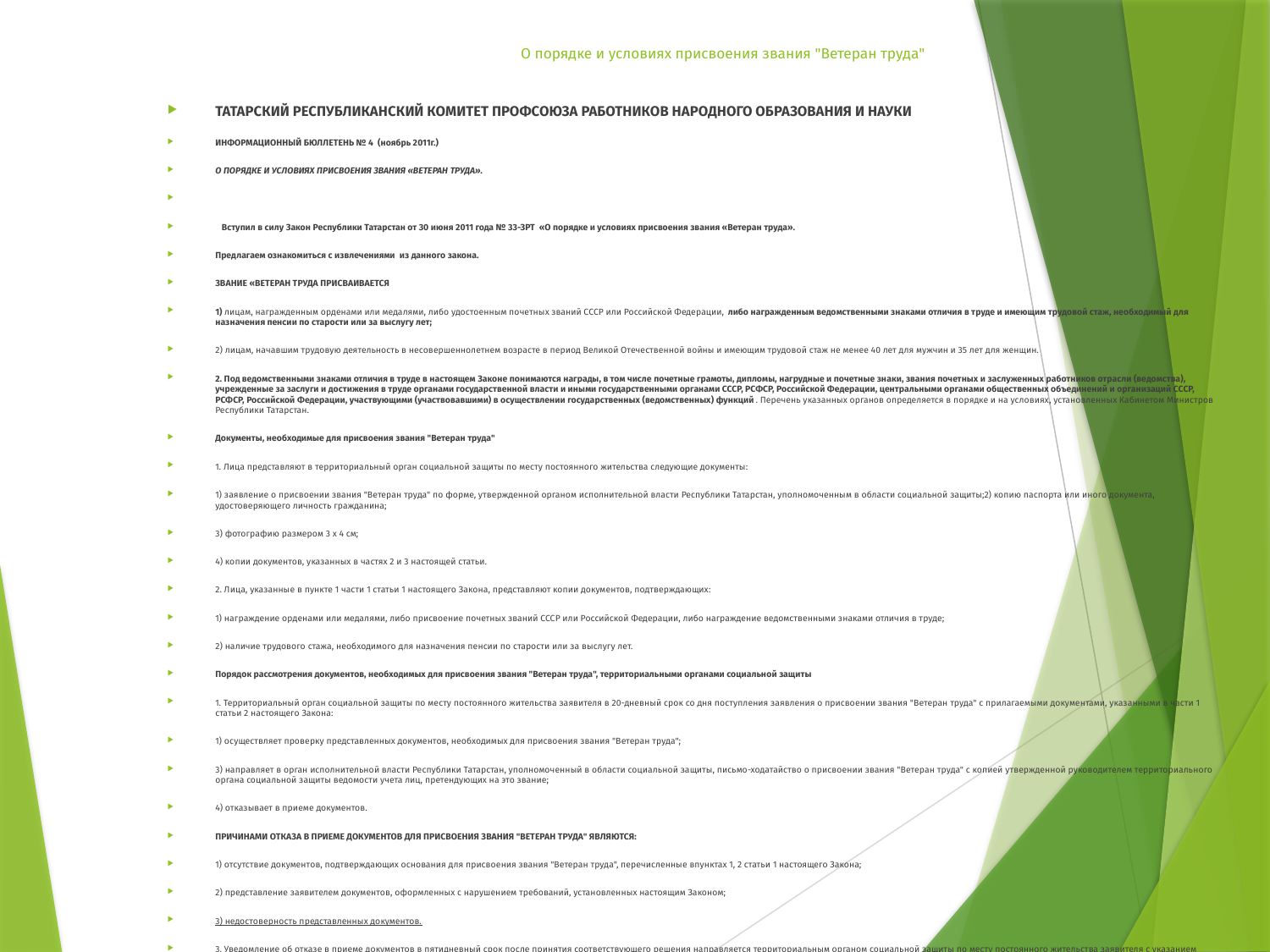

# О порядке и условиях присвоения звания "Ветеран труда"
ТАТАРСКИЙ РЕСПУБЛИКАНСКИЙ КОМИТЕТ ПРОФСОЮЗА РАБОТНИКОВ НАРОДНОГО ОБРАЗОВАНИЯ И НАУКИ
ИНФОРМАЦИОННЫЙ БЮЛЛЕТЕНЬ № 4  (ноябрь 2011г.)
О ПОРЯДКЕ И УСЛОВИЯХ ПРИСВОЕНИЯ ЗВАНИЯ «ВЕТЕРАН ТРУДА».

   Вступил в силу Закон Республики Татарстан от 30 июня 2011 года № 33-ЗРТ  «О порядке и условиях присвоения звания «Ветеран труда».
Предлагаем ознакомиться с извлечениями  из данного закона.
ЗВАНИЕ «ВЕТЕРАН ТРУДА ПРИСВАИВАЕТСЯ
1) лицам, награжденным орденами или медалями, либо удостоенным почетных званий СССР или Российской Федерации, либо награжденным ведомственными знаками отличия в труде и имеющим трудовой стаж, необходимый для назначения пенсии по старости или за выслугу лет;
2) лицам, начавшим трудовую деятельность в несовершеннолетнем возрасте в период Великой Отечественной войны и имеющим трудовой стаж не менее 40 лет для мужчин и 35 лет для женщин.
2. Под ведомственными знаками отличия в труде в настоящем Законе понимаются награды, в том числе почетные грамоты, дипломы, нагрудные и почетные знаки, звания почетных и заслуженных работников отрасли (ведомства), учрежденные за заслуги и достижения в труде органами государственной власти и иными государственными органами СССР, РСФСР, Российской Федерации, центральными органами общественных объединений и организаций СССР, РСФСР, Российской Федерации, участвующими (участвовавшими) в осуществлении государственных (ведомственных) функций. Перечень указанных органов определяется в порядке и на условиях, установленных Кабинетом Министров Республики Татарстан.
Документы, необходимые для присвоения звания "Ветеран труда"
1. Лица представляют в территориальный орган социальной защиты по месту постоянного жительства следующие документы:
1) заявление о присвоении звания "Ветеран труда" по форме, утвержденной органом исполнительной власти Республики Татарстан, уполномоченным в области социальной защиты;2) копию паспорта или иного документа, удостоверяющего личность гражданина;
3) фотографию размером 3 х 4 см;
4) копии документов, указанных в частях 2 и 3 настоящей статьи.
2. Лица, указанные в пункте 1 части 1 статьи 1 настоящего Закона, представляют копии документов, подтверждающих:
1) награждение орденами или медалями, либо присвоение почетных званий СССР или Российской Федерации, либо награждение ведомственными знаками отличия в труде;
2) наличие трудового стажа, необходимого для назначения пенсии по старости или за выслугу лет.
Порядок рассмотрения документов, необходимых для присвоения звания "Ветеран труда", территориальными органами социальной защиты
1. Территориальный орган социальной защиты по месту постоянного жительства заявителя в 20-дневный срок со дня поступления заявления о присвоении звания "Ветеран труда" с прилагаемыми документами, указанными в части 1 статьи 2 настоящего Закона:
1) осуществляет проверку представленных документов, необходимых для присвоения звания "Ветеран труда";
3) направляет в орган исполнительной власти Республики Татарстан, уполномоченный в области социальной защиты, письмо-ходатайство о присвоении звания "Ветеран труда" с копией утвержденной руководителем территориального органа социальной защиты ведомости учета лиц, претендующих на это звание;
4) отказывает в приеме документов.
ПРИЧИНАМИ ОТКАЗА В ПРИЕМЕ ДОКУМЕНТОВ ДЛЯ ПРИСВОЕНИЯ ЗВАНИЯ "ВЕТЕРАН ТРУДА" ЯВЛЯЮТСЯ:
1) отсутствие документов, подтверждающих основания для присвоения звания "Ветеран труда", перечисленные впунктах 1, 2 статьи 1 настоящего Закона;
2) представление заявителем документов, оформленных с нарушением требований, установленных настоящим Законом;
3) недостоверность представленных документов.
3. Уведомление об отказе в приеме документов в пятидневный срок после принятия соответствующего решения направляется территориальным органом социальной защиты по месту постоянного жительства заявителя с указанием причин отказа.
4. Решение территориального органа социальной защиты об отказе в приеме документов лицу, претендующему на присвоение звания "Ветеран труда", может быть обжаловано в орган исполнительной власти Республики Татарстан, уполномоченный в области социальной защиты, либо в суд.
ПЕРЕХОДНЫЕ ПОЛОЖЕНИЯ
1. Лица, получающие меры социальной поддержки ветеранов труда в соответствии с Законом Республики Татарстан от 8 декабря 2004 года N 63-ЗРТ "Об адресной социальной поддержке населения в Республике Татарстан" и не имеющие удостоверения "Ветеран труда" на день вступления в силу настоящего Закона, для получения удостоверения соответствующего образца представляют в территориальный орган социальной защиты по месту постоянного жительства:
1) заявление по форме, утвержденной органом исполнительной власти Республики Татарстан, уполномоченным в области социальной защиты;
2) копию паспорта или иного документа, удостоверяющего личность гражданина;
3) фотографию размером 3 х 4 см;
4) справку о праве на получение мер социальной поддержки, выданную территориальным органом социальной защиты.
2. Удостоверения "Ветеран труда", выданные до вступления в силу настоящего Закона, сохраняют свое действие.